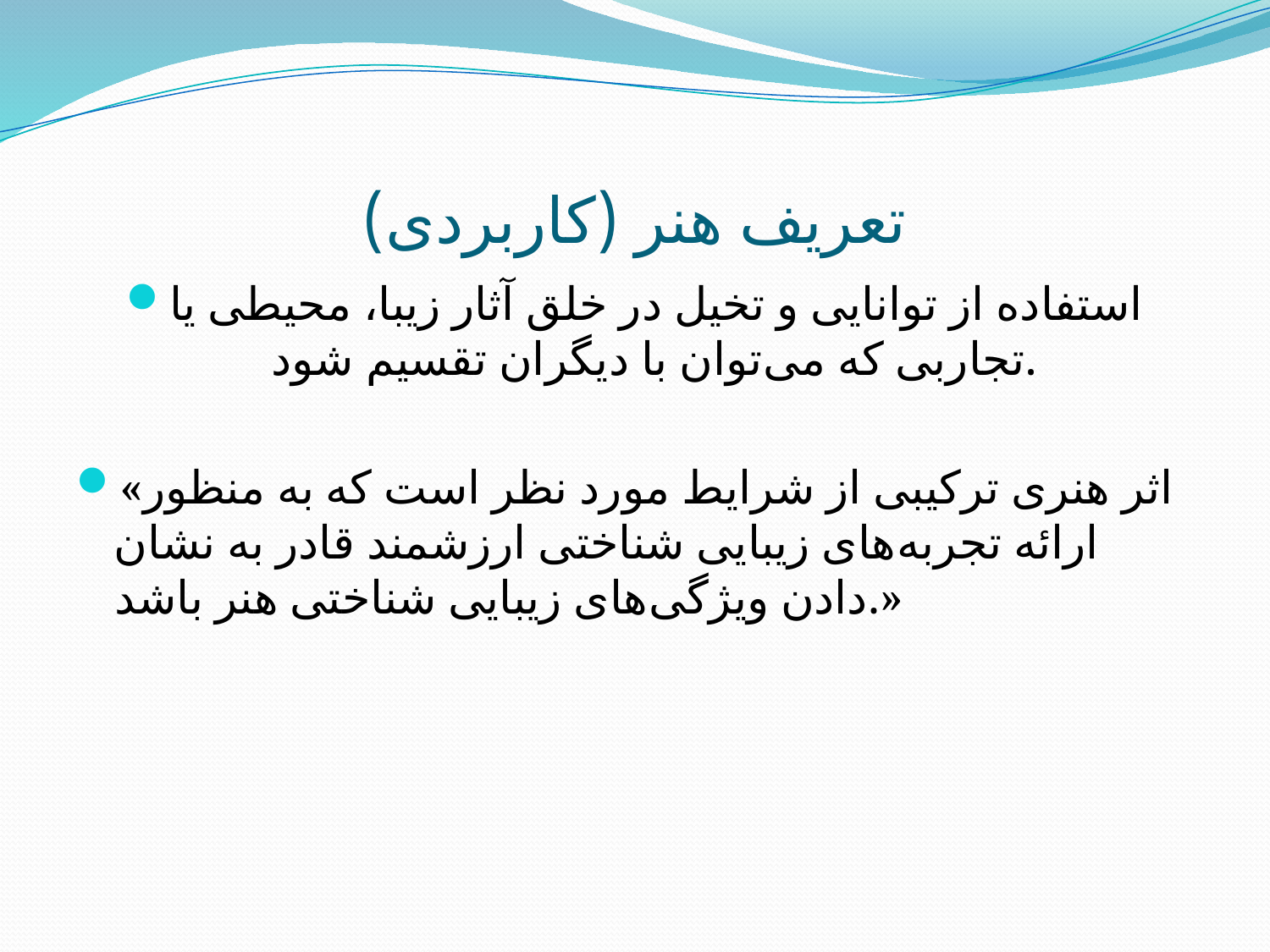

# تعریف هنر (کاربردی)
استفاده از توانایی و تخیل در خلق آثار زیبا، محیطی یا تجاربی که می‌توان با دیگران تقسیم شود.

«اثر هنری ترکیبی از شرایط مورد نظر است که به منظور ارائه تجربه‌های زیبایی شناختی ارزشمند قادر به نشان دادن ویژگی‌های زیبایی شناختی هنر باشد.»